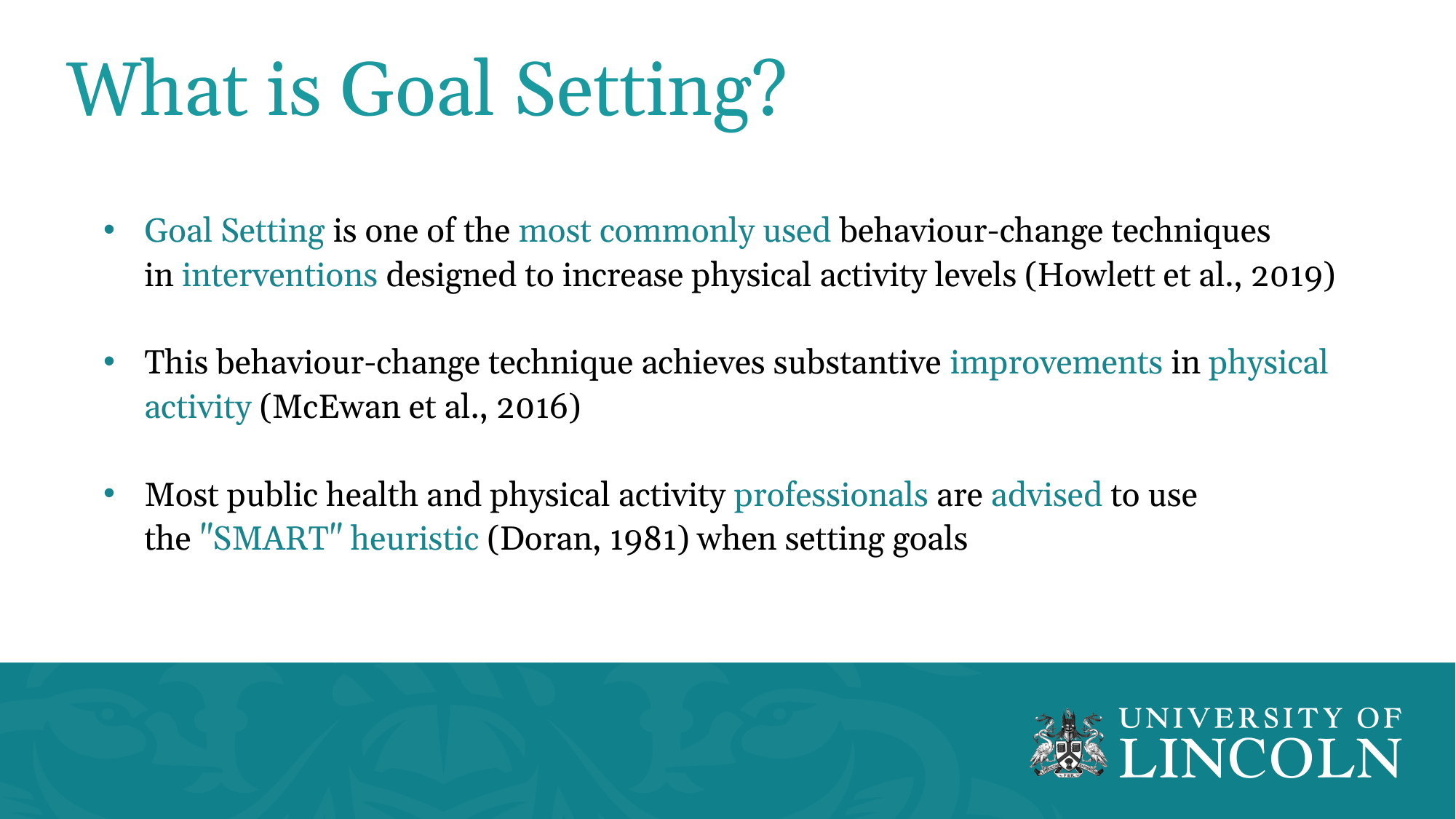

What is Goal Setting?
Goal Setting is one of the most commonly used behaviour-change techniques in interventions designed to increase physical activity levels (Howlett et al., 2019) ​

This behaviour-change technique achieves substantive improvements in physical activity (McEwan et al., 2016) ​

Most public health and physical activity professionals are advised to use the "SMART" heuristic (Doran, 1981) when setting goals